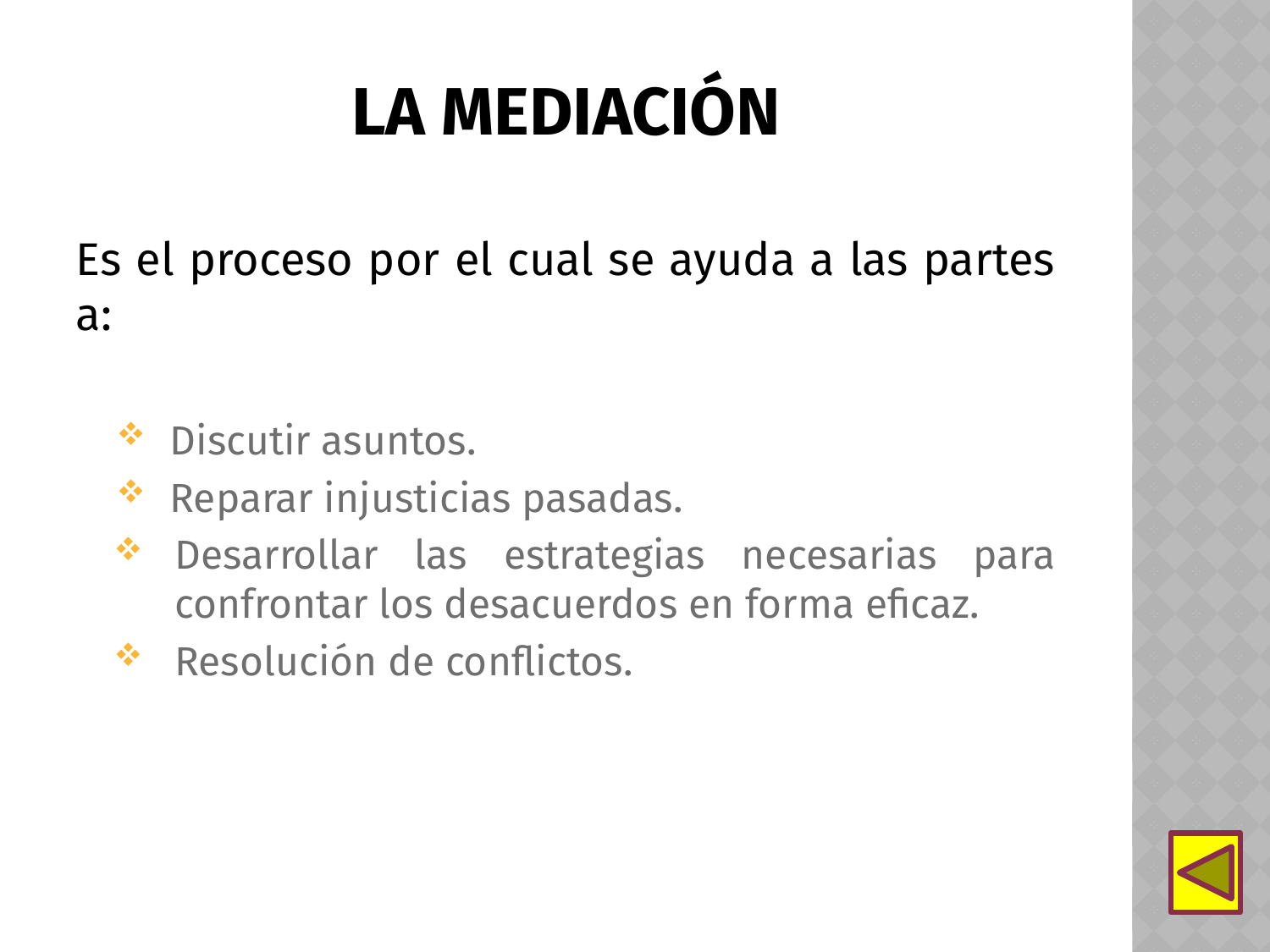

# LA MEDIACIÓN
Es el proceso por el cual se ayuda a las partes a:

  Discutir asuntos.
  Reparar injusticias pasadas.
Desarrollar las estrategias necesarias para confrontar los desacuerdos en forma eficaz.
Resolución de conflictos.